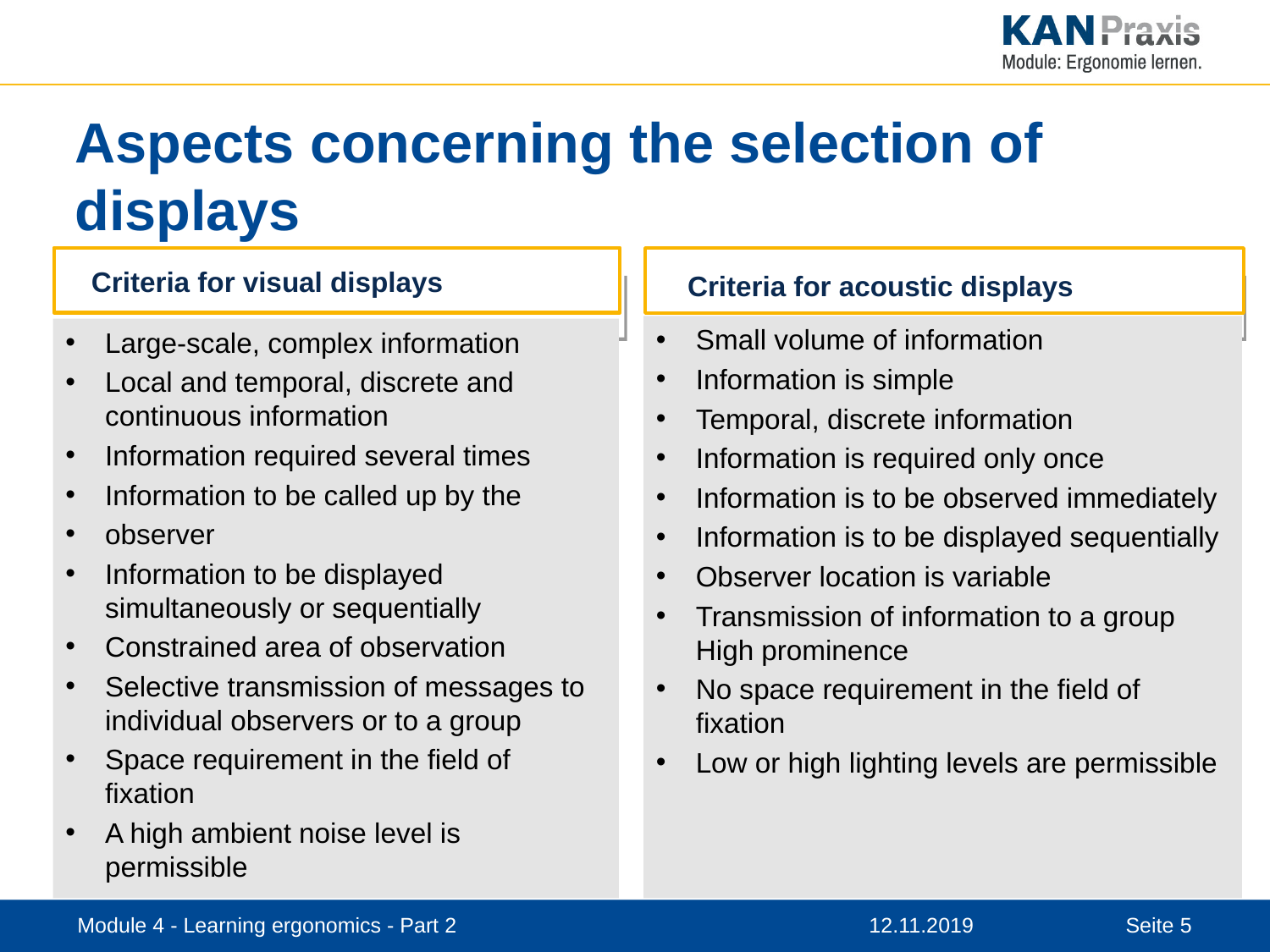

# Aspects concerning the selection of displays

Criteria for visual displays
Criteria for acoustic displays

Small volume of information
Information is simple
Temporal, discrete information
Information is required only once
Information is to be observed immediately
Information is to be displayed sequentially
Observer location is variable
Transmission of information to a group High prominence
No space requirement in the field of fixation
Low or high lighting levels are permissible

Large-scale, complex information
Local and temporal, discrete and continuous information
Information required several times
Information to be called up by the
observer
Information to be displayed simultaneously or sequentially
Constrained area of observation
Selective transmission of messages to individual observers or to a group
Space requirement in the field of fixation
A high ambient noise level is permissible

Module 4 - Learning ergonomics - Part 2
12.11.2019
5